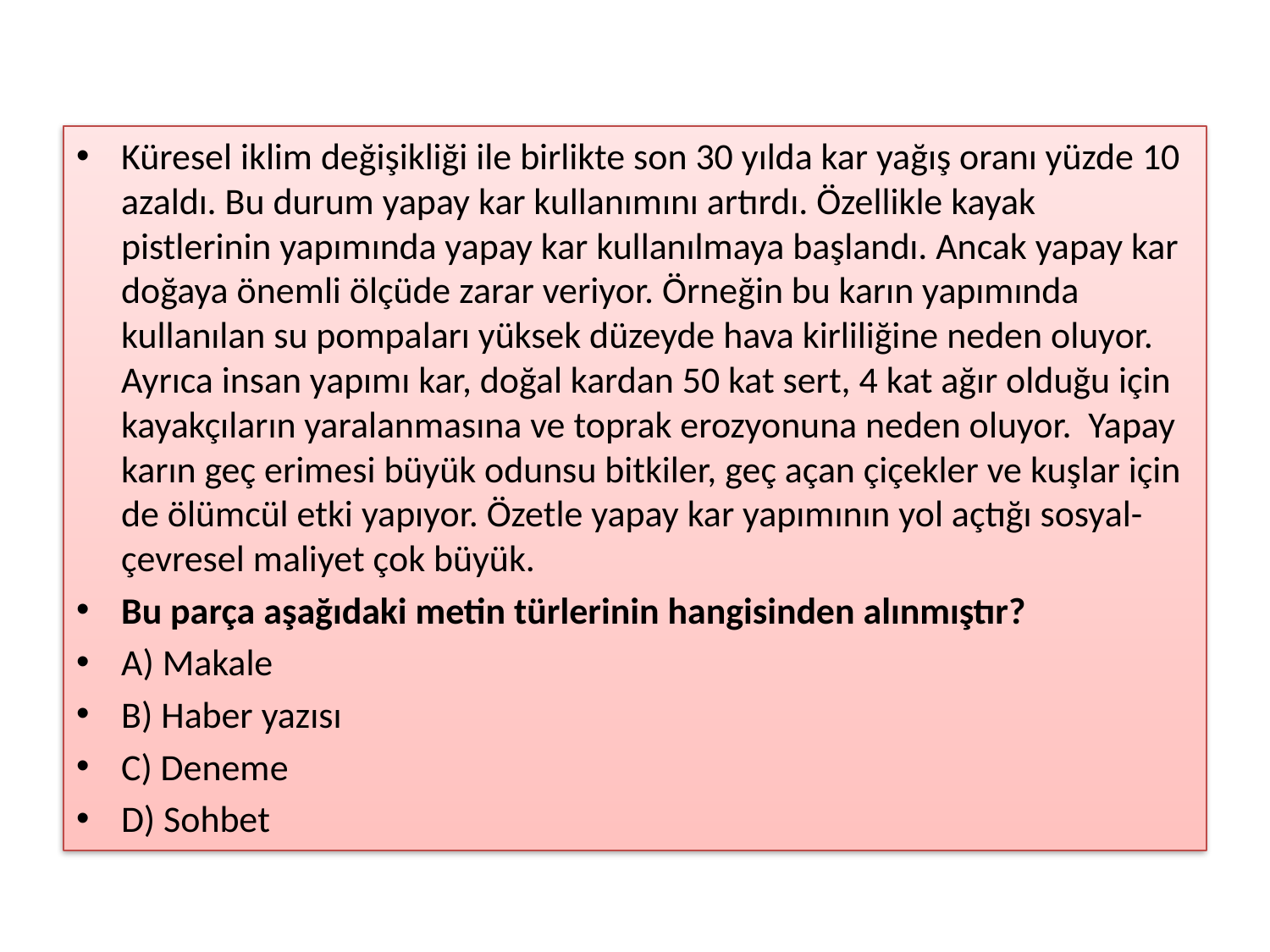

#
Küresel iklim değişikliği ile birlikte son 30 yılda kar yağış oranı yüzde 10 azaldı. Bu durum yapay kar kullanımını artırdı. Özellikle kayak pistlerinin yapımında yapay kar kullanılmaya başlandı. Ancak yapay kar doğaya önemli ölçüde zarar veriyor. Örneğin bu karın yapımında kullanılan su pompaları yüksek düzeyde hava kirliliğine neden oluyor. Ayrıca insan yapımı kar, doğal kardan 50 kat sert, 4 kat ağır olduğu için kayakçıların yaralanmasına ve toprak erozyonuna neden oluyor.  Yapay karın geç erimesi büyük odunsu bitkiler, geç açan çiçekler ve kuşlar için de ölümcül etki yapıyor. Özetle yapay kar yapımının yol açtığı sosyal-çevresel maliyet çok büyük.
Bu parça aşağıdaki metin türlerinin hangisinden alınmıştır?
A) Makale
B) Haber yazısı
C) Deneme
D) Sohbet